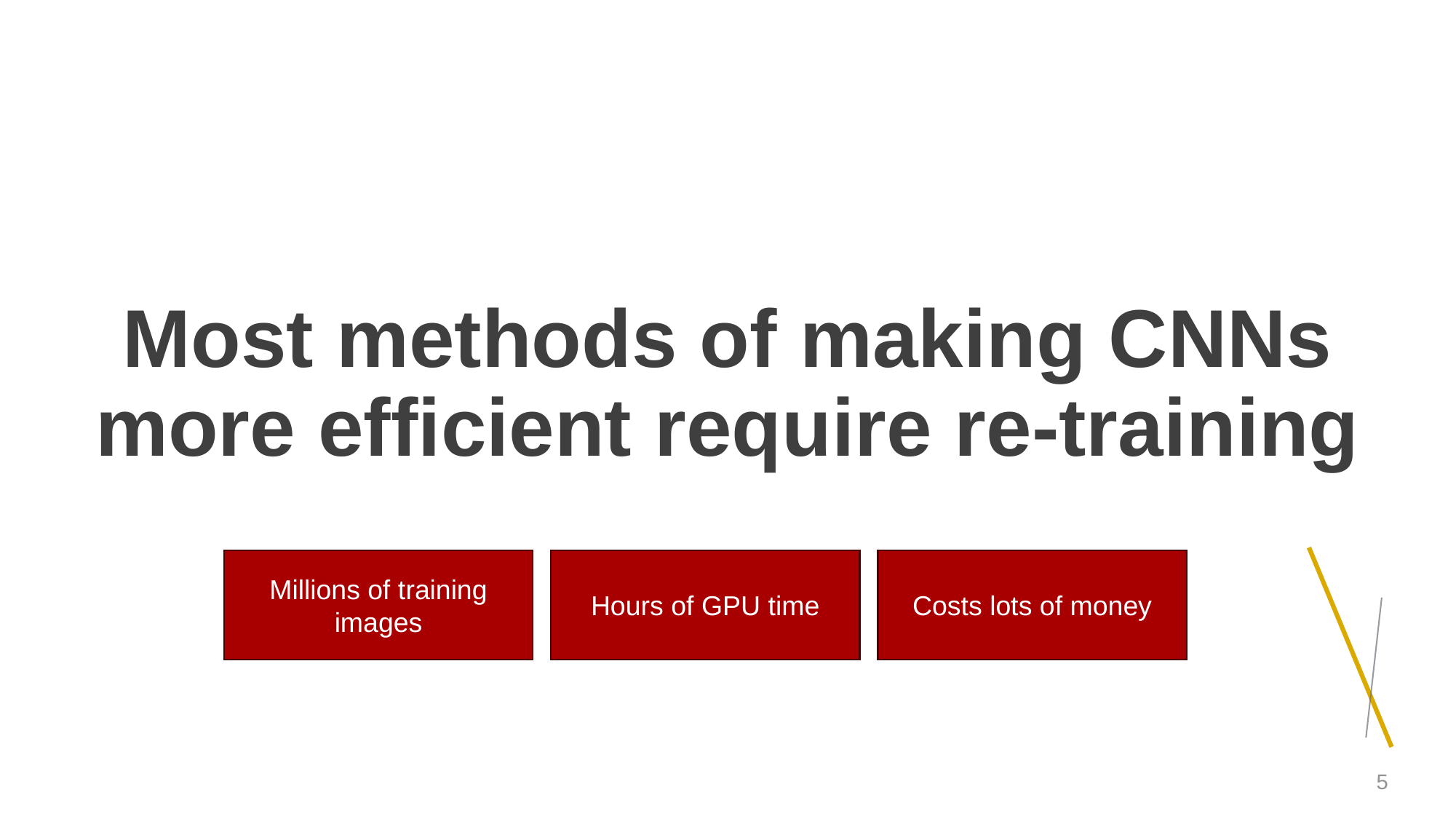

# Most methods of making CNNs more efficient require re-training
Millions of training images
Hours of GPU time
Costs lots of money
5